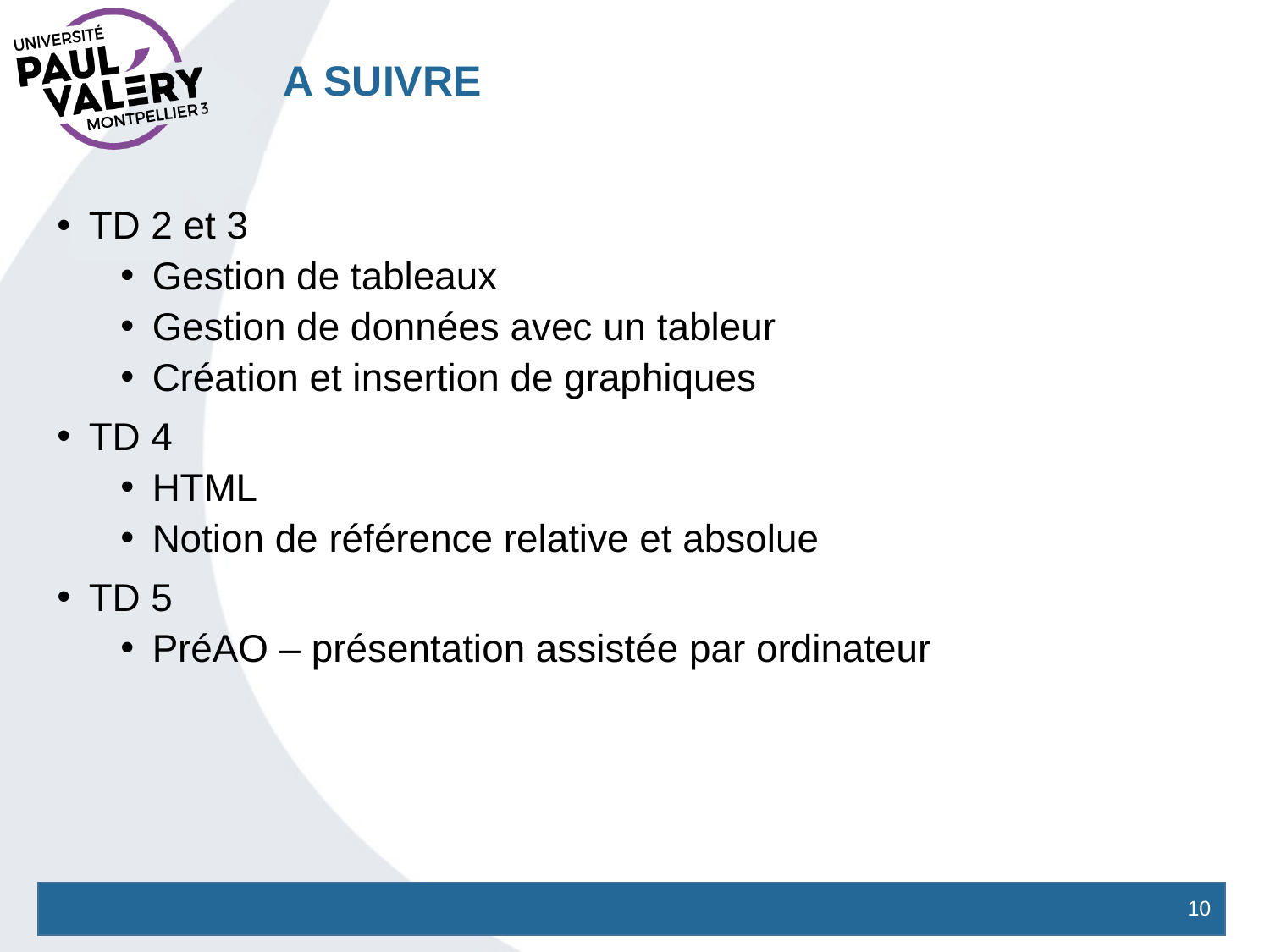

# A suivre
TD 2 et 3
Gestion de tableaux
Gestion de données avec un tableur
Création et insertion de graphiques
TD 4
HTML
Notion de référence relative et absolue
TD 5
PréAO – présentation assistée par ordinateur
10